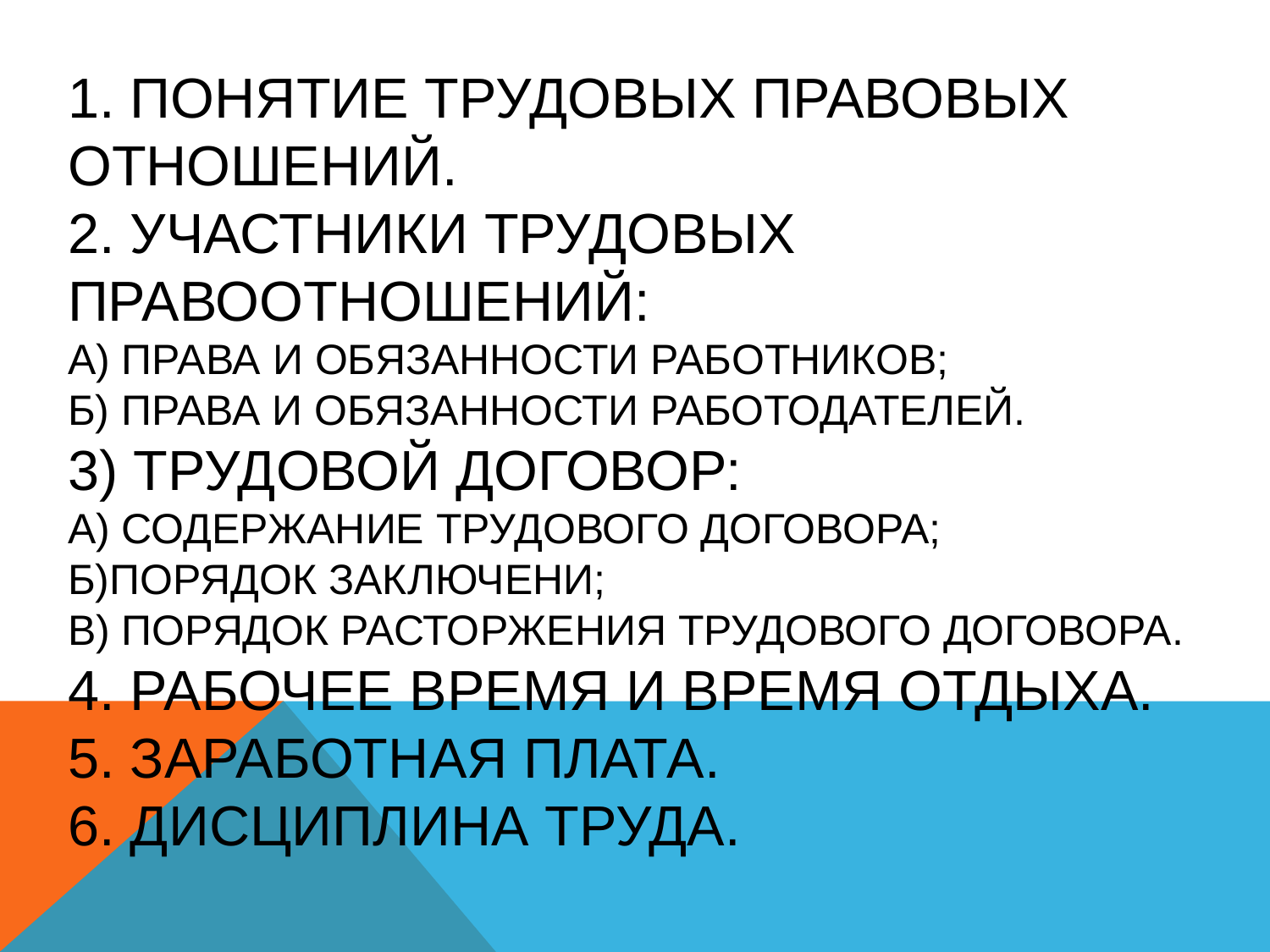

# 1. Понятие трудовых правовых отношений. 2. Участники трудовых правоотношений: а) права и обязанности работников; б) права и обязанности работодателей. 3) Трудовой договор: а) содержание трудового договора; б)порядок заключени; в) порядок расторжения трудового договора. 4. Рабочее время и время отдыха. 5. Заработная плата. 6. Дисциплина труда.